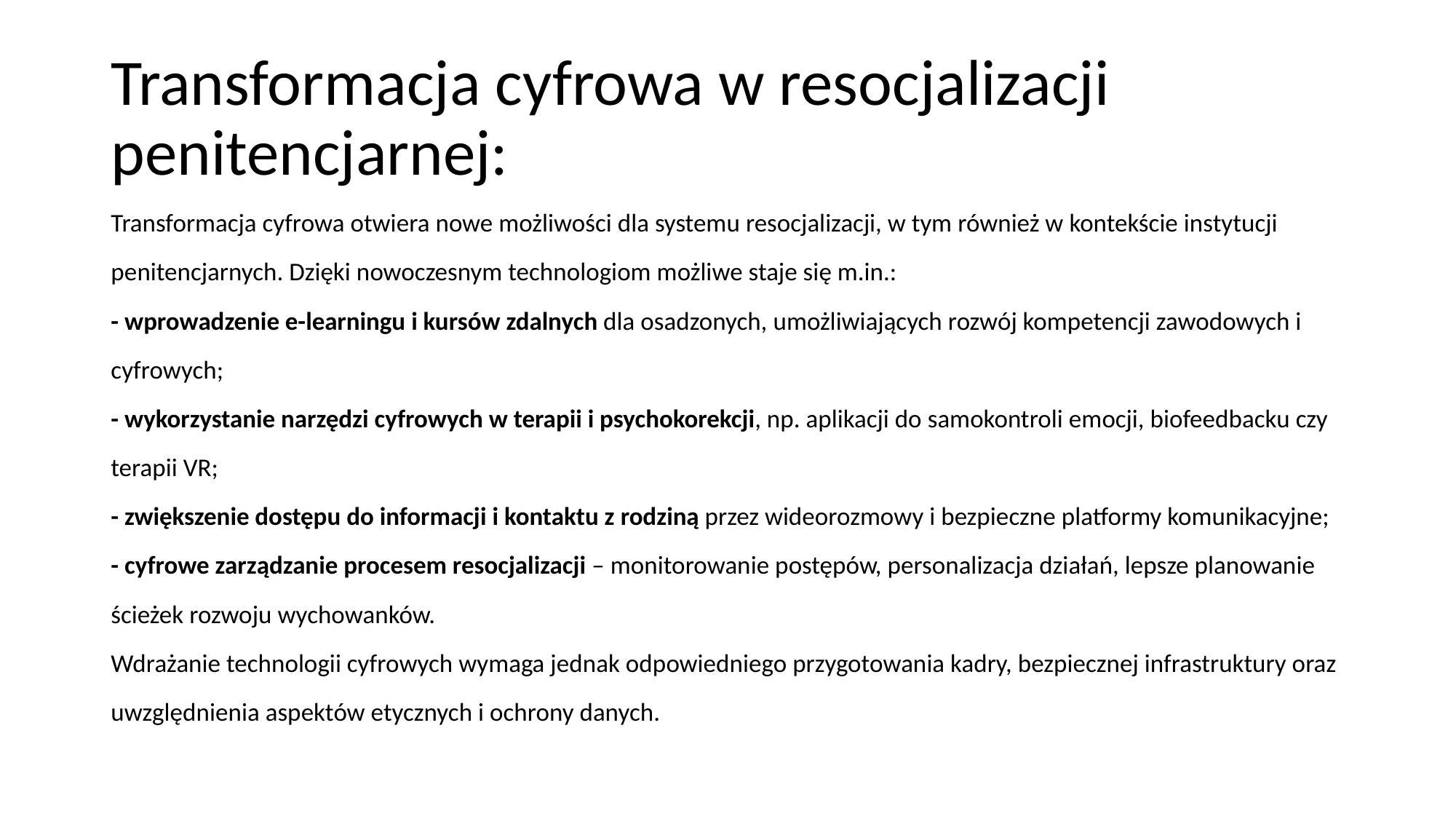

# Transformacja cyfrowa w resocjalizacji penitencjarnej:
Transformacja cyfrowa otwiera nowe możliwości dla systemu resocjalizacji, w tym również w kontekście instytucji penitencjarnych. Dzięki nowoczesnym technologiom możliwe staje się m.in.:
- wprowadzenie e-learningu i kursów zdalnych dla osadzonych, umożliwiających rozwój kompetencji zawodowych i cyfrowych;
- wykorzystanie narzędzi cyfrowych w terapii i psychokorekcji, np. aplikacji do samokontroli emocji, biofeedbacku czy terapii VR;
- zwiększenie dostępu do informacji i kontaktu z rodziną przez wideorozmowy i bezpieczne platformy komunikacyjne;
- cyfrowe zarządzanie procesem resocjalizacji – monitorowanie postępów, personalizacja działań, lepsze planowanie ścieżek rozwoju wychowanków.
Wdrażanie technologii cyfrowych wymaga jednak odpowiedniego przygotowania kadry, bezpiecznej infrastruktury oraz uwzględnienia aspektów etycznych i ochrony danych.